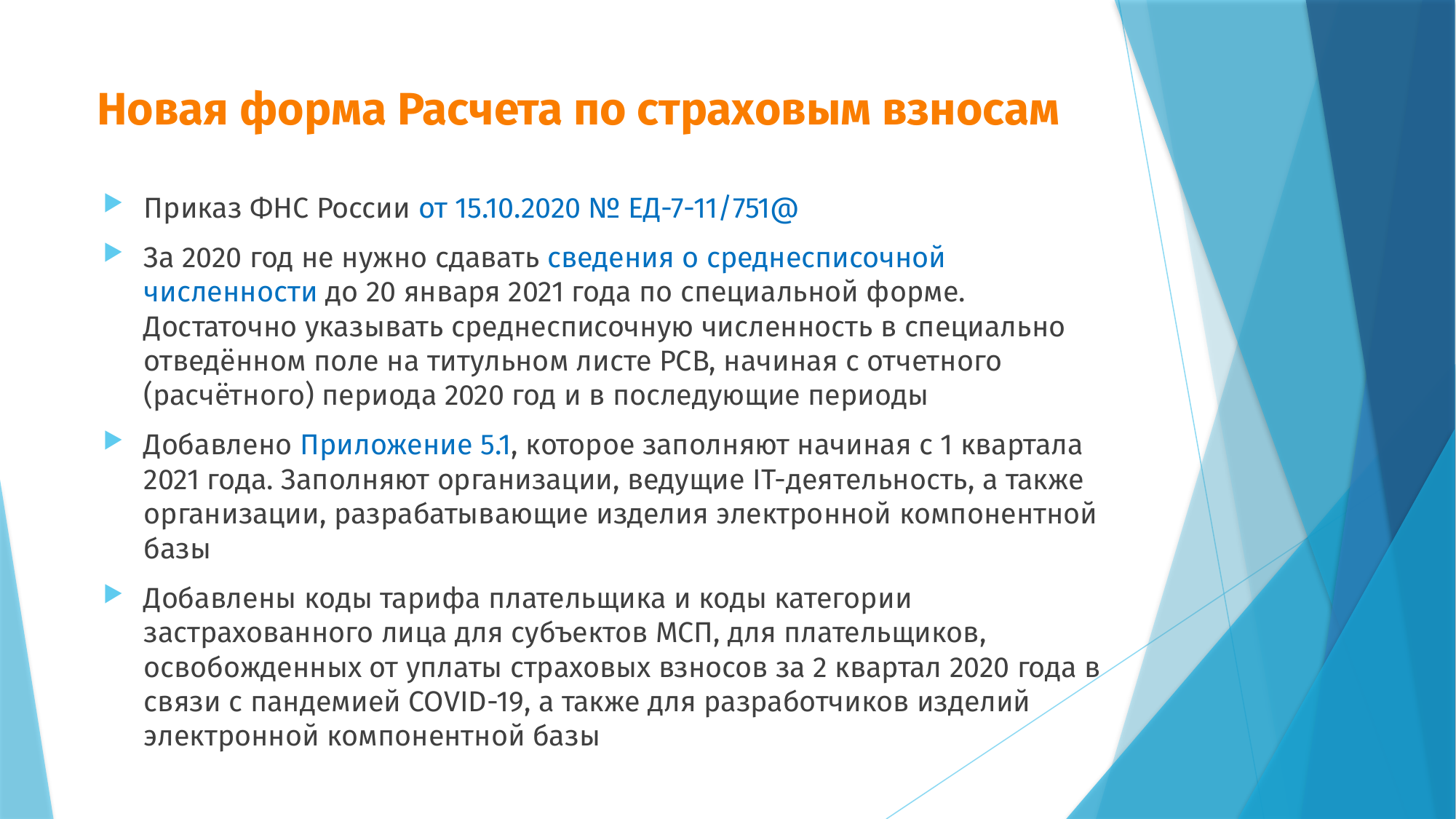

# Новая форма Расчета по страховым взносам
Приказ ФНС России от 15.10.2020 № ЕД-7-11/751@
За 2020 год не нужно сдавать сведения о среднесписочной численности до 20 января 2021 года по специальной форме. Достаточно указывать среднесписочную численность в специально отведённом поле на титульном листе РСВ, начиная с отчетного (расчётного) периода 2020 год и в последующие периоды
Добавлено Приложение 5.1, которое заполняют начиная с 1 квартала 2021 года. Заполняют организации, ведущие IT-деятельность, а также организации, разрабатывающие изделия электронной компонентной базы
Добавлены коды тарифа плательщика и коды категории застрахованного лица для субъектов МСП, для плательщиков, освобожденных от уплаты страховых взносов за 2 квартал 2020 года в связи с пандемией COVID-19, а также для разработчиков изделий электронной компонентной базы